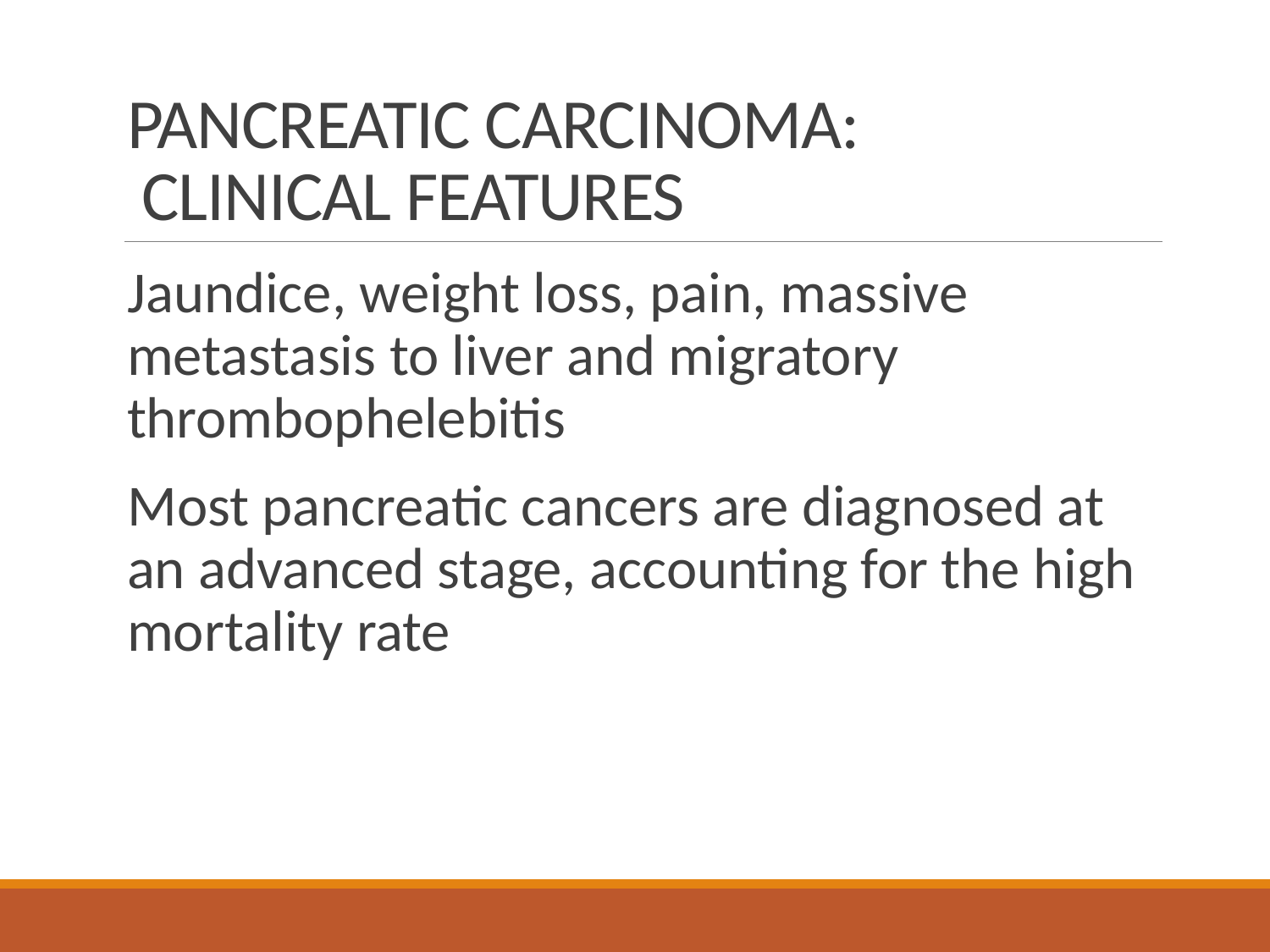

# PANCREATIC CARCINOMA: CLINICAL FEATURES
Jaundice, weight loss, pain, massive metastasis to liver and migratory thrombophelebitis
Most pancreatic cancers are diagnosed at an advanced stage, accounting for the high mortality rate